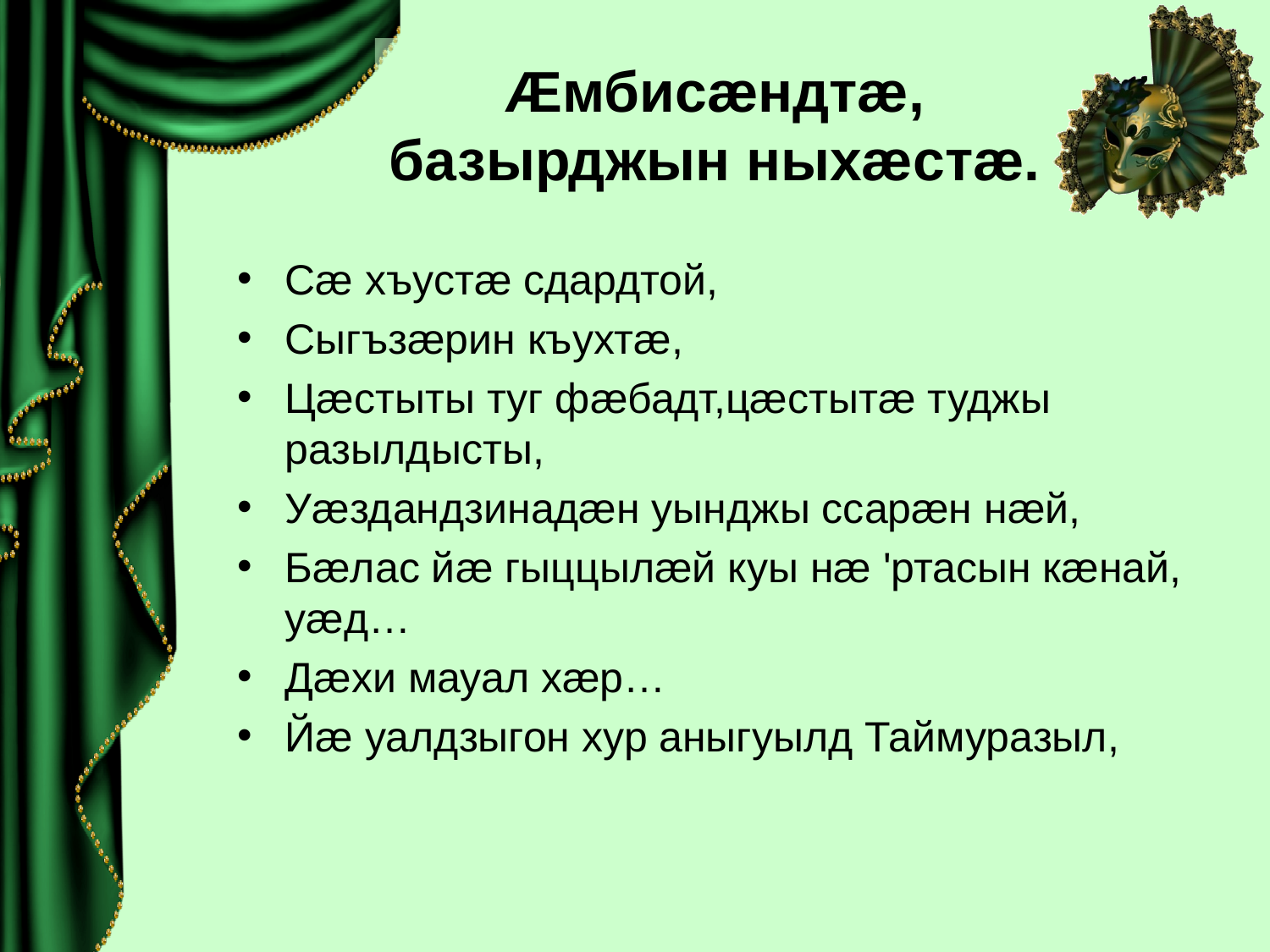

# Æмбисæндтæ, базырджын ныхæстæ.
Сæ хъустæ сдардтой,
Сыгъзæрин къухтæ,
Цæстыты туг фæбадт,цæстытæ туджы разылдысты,
Уæздандзинадæн уынджы ссарæн нæй,
Бæлас йæ гыццылæй куы нæ 'ртасын кæнай, уæд…
Дæхи мауал хæр…
Йæ уалдзыгон хур аныгуылд Таймуразыл,